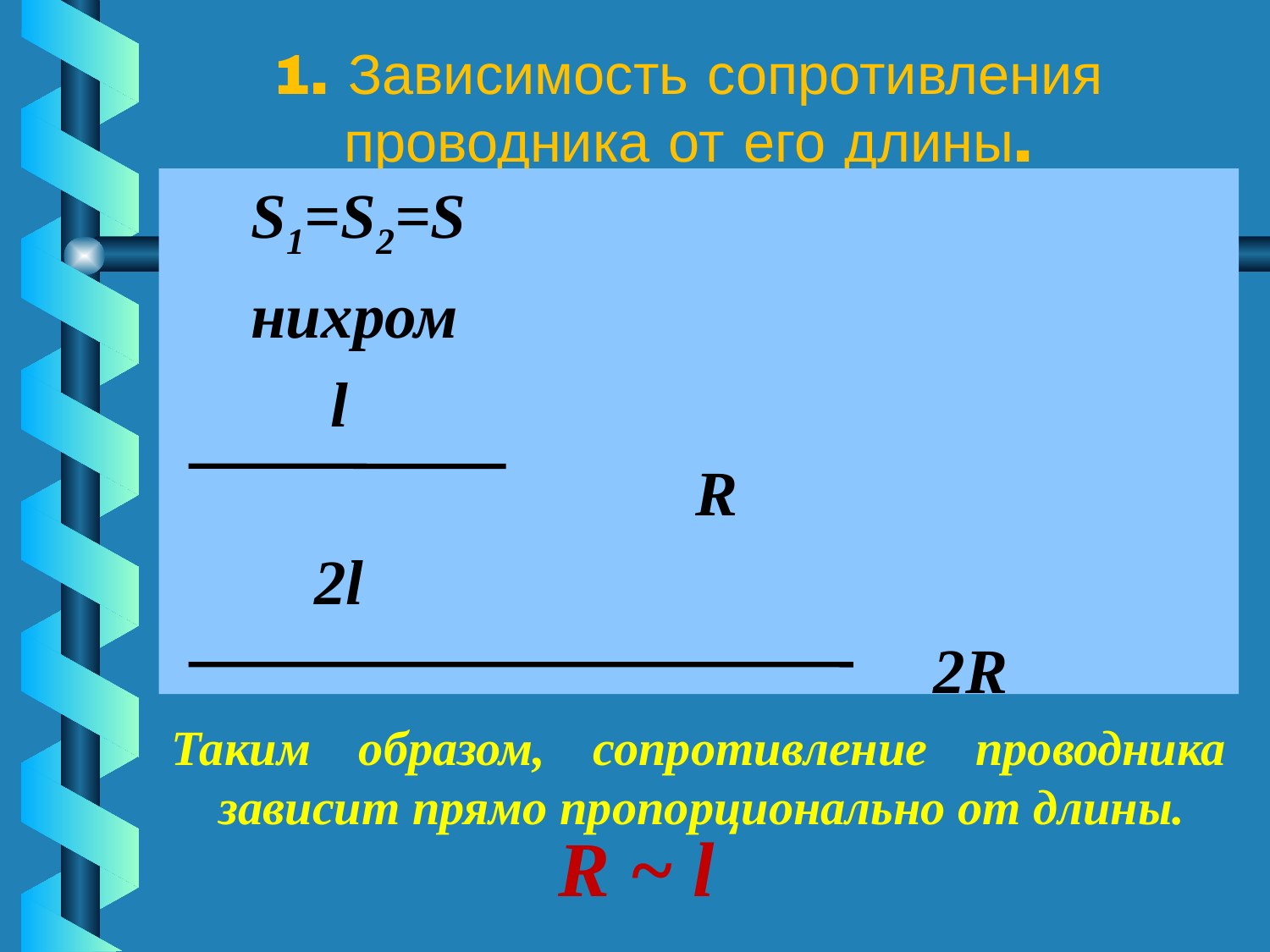

# 1. Зависимость сопротивления проводника от его длины.
     S1=S2=S
     нихром
          l
                                 R
         2l
                                                2R
Таким образом, сопротивление проводника зависит прямо пропорционально от длины.

R ~ l